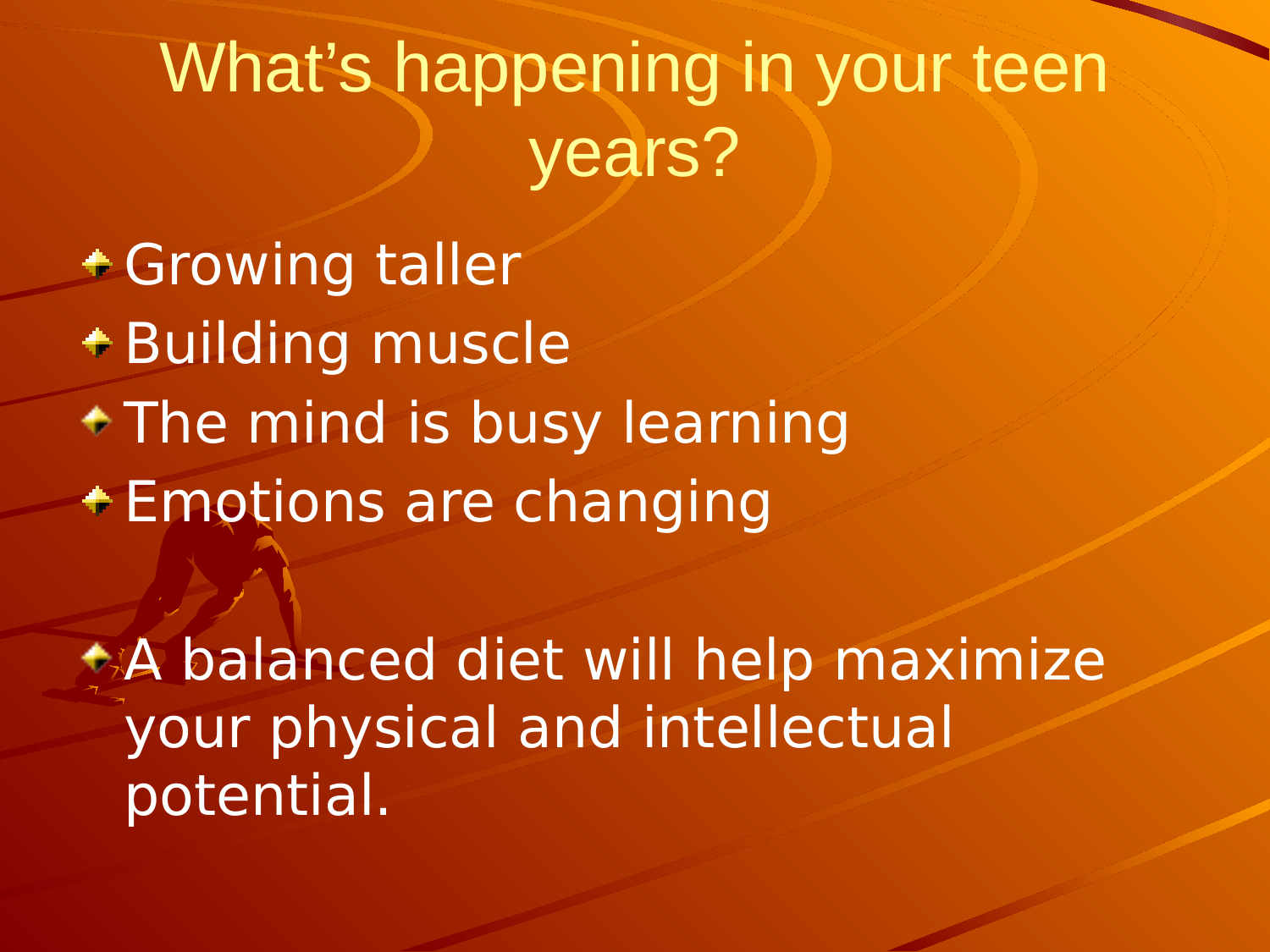

# What’s happening in your teen years?
Growing taller
Building muscle
The mind is busy learning
Emotions are changing

A balanced diet will help maximize your physical and intellectual potential.